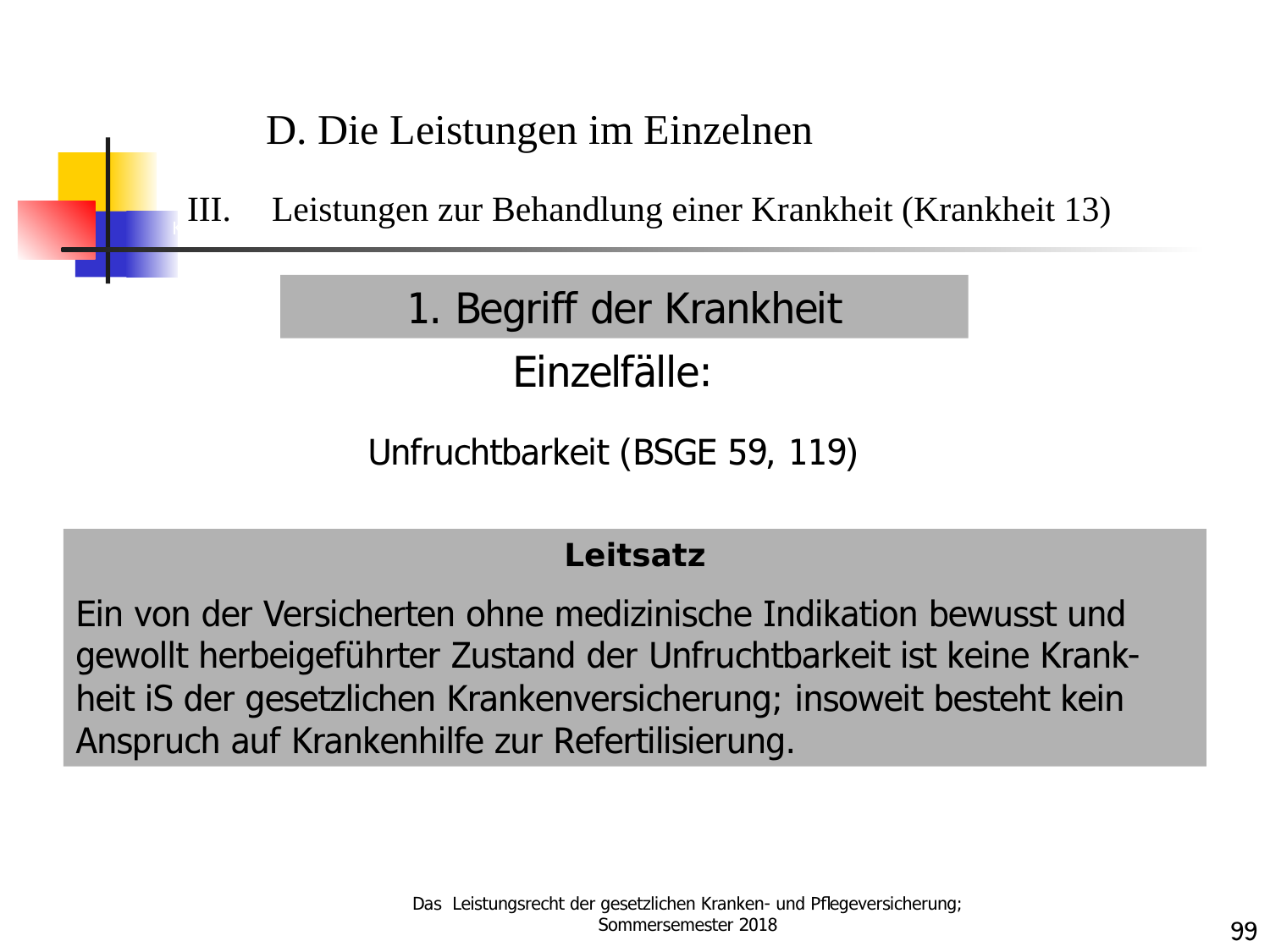

Krankheit 13
D. Die Leistungen im Einzelnen

Leistungen zur Behandlung einer Krankheit (Krankheit 13)
1. Begriff der Krankheit
Einzelfälle:
Unfruchtbarkeit (BSGE 59, 119)
Leitsatz
Ein von der Versicherten ohne medizinische Indikation bewusst und gewollt herbeigeführter Zustand der Unfruchtbarkeit ist keine Krank-heit iS der gesetzlichen Krankenversicherung; insoweit besteht kein Anspruch auf Krankenhilfe zur Refertilisierung.
Das  Leistungsrecht der gesetzlichen Kranken- und Pflegeversicherung; Sommersemester 2018
99